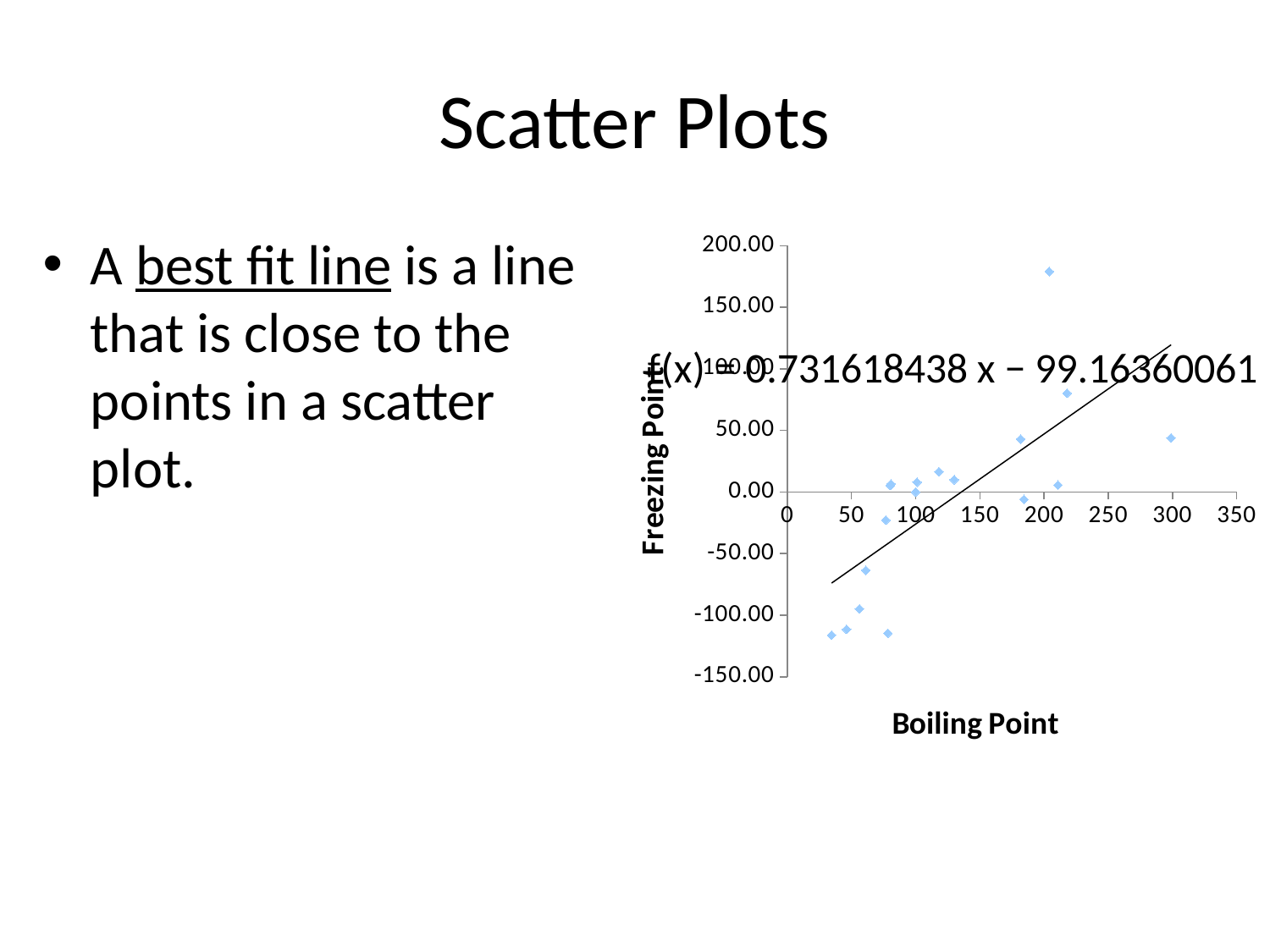

# Scatter Plots
A best fit line is a line that is close to the points in a scatter plot.

### Chart

| Category | Freezing Point (°C) |
|---|---|